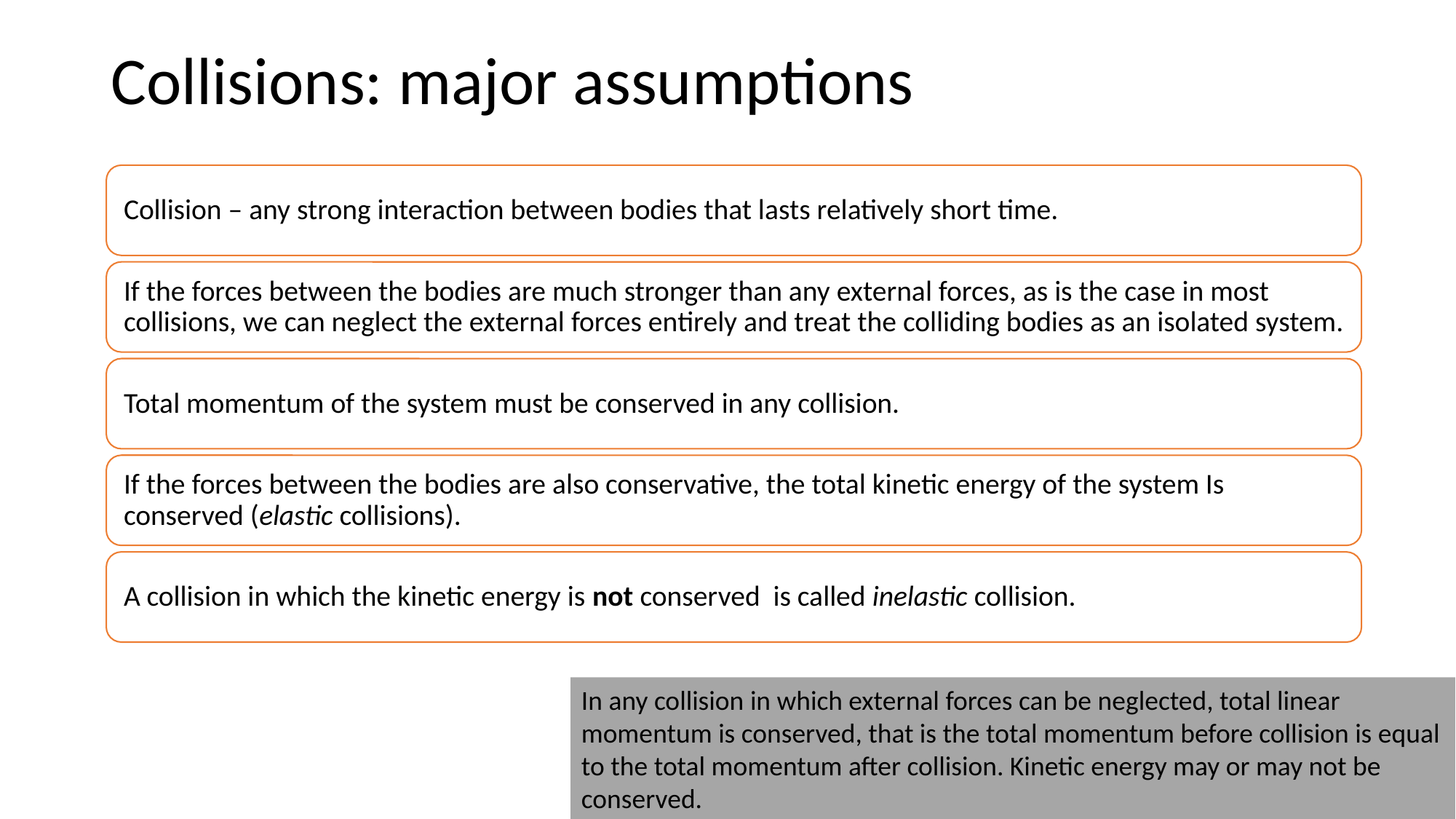

# Collisions: major assumptions
Collision – any strong interaction between bodies that lasts relatively short time.
If the forces between the bodies are much stronger than any external forces, as is the case in most collisions, we can neglect the external forces entirely and treat the colliding bodies as an isolated system.
Total momentum of the system must be conserved in any collision.
If the forces between the bodies are also conservative, the total kinetic energy of the system Is conserved (elastic collisions).
A collision in which the kinetic energy is not conserved  is called inelastic collision.
In any collision in which external forces can be neglected, total linear momentum is conserved, that is the total momentum before collision is equal to the total momentum after collision. Kinetic energy may or may not be conserved.